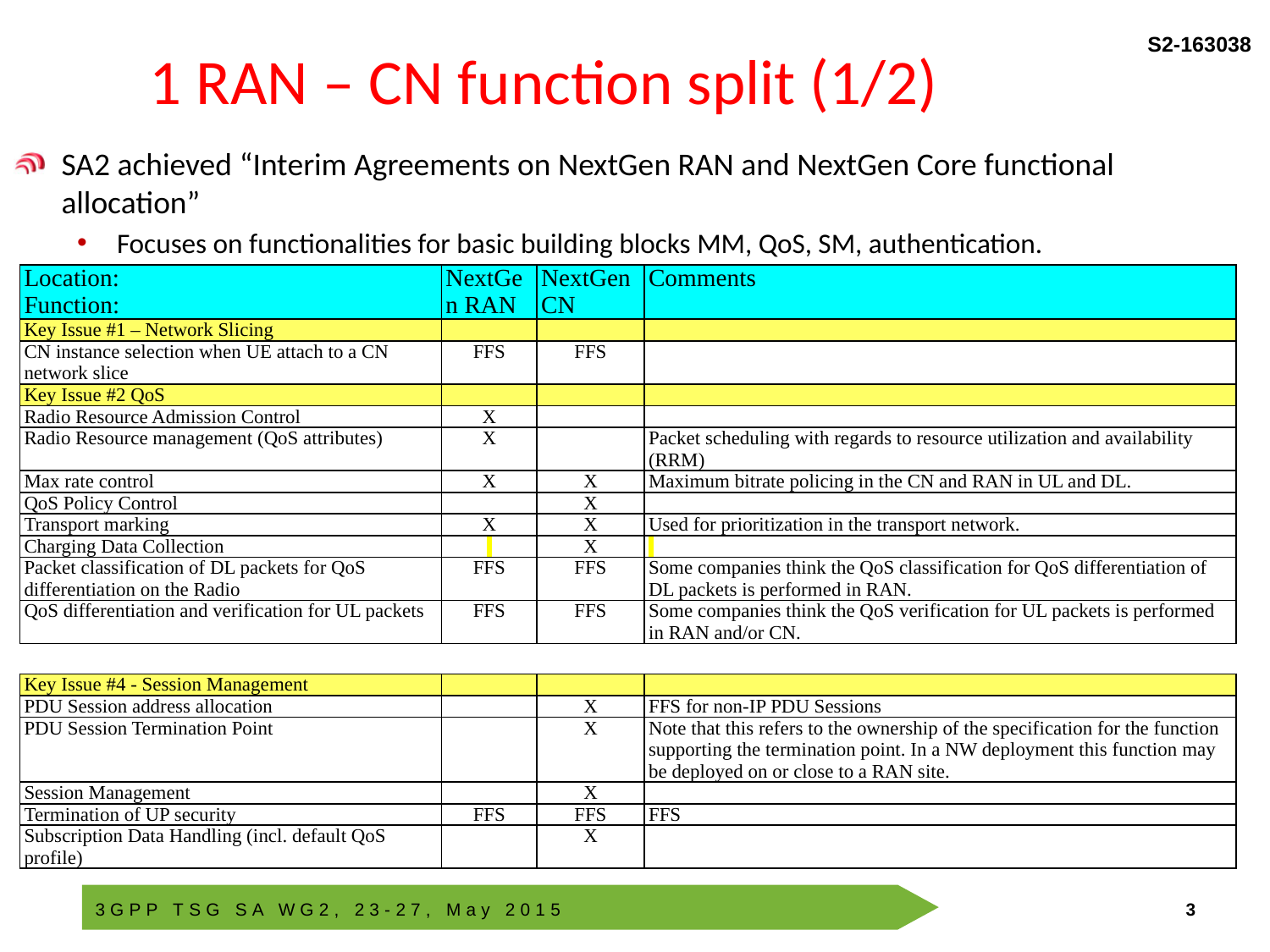

# 1 RAN – CN function split (1/2)
SA2 achieved “Interim Agreements on NextGen RAN and NextGen Core functional allocation”
Focuses on functionalities for basic building blocks MM, QoS, SM, authentication.
| Location: Function: | NextGen RAN | NextGen CN | Comments |
| --- | --- | --- | --- |
| Key Issue #1 – Network Slicing |  |  |  |
| CN instance selection when UE attach to a CN network slice | FFS | FFS |  |
| Key Issue #2 QoS |  |  |  |
| Radio Resource Admission Control | X |  |  |
| Radio Resource management (QoS attributes) | X |  | Packet scheduling with regards to resource utilization and availability (RRM) |
| Max rate control | X | X | Maximum bitrate policing in the CN and RAN in UL and DL. |
| QoS Policy Control |  | X |  |
| Transport marking | X | X | Used for prioritization in the transport network. |
| Charging Data Collection |  | X |  |
| Packet classification of DL packets for QoS differentiation on the Radio | FFS | FFS | Some companies think the QoS classification for QoS differentiation of DL packets is performed in RAN. |
| QoS differentiation and verification for UL packets | FFS | FFS | Some companies think the QoS verification for UL packets is performed in RAN and/or CN. |
| Key Issue #4 - Session Management |  |  |  |
| --- | --- | --- | --- |
| PDU Session address allocation |  | X | FFS for non-IP PDU Sessions |
| PDU Session Termination Point |  | X | Note that this refers to the ownership of the specification for the function supporting the termination point. In a NW deployment this function may be deployed on or close to a RAN site. |
| Session Management |  | X |  |
| Termination of UP security | FFS | FFS | FFS |
| Subscription Data Handling (incl. default QoS profile) |  | X |  |